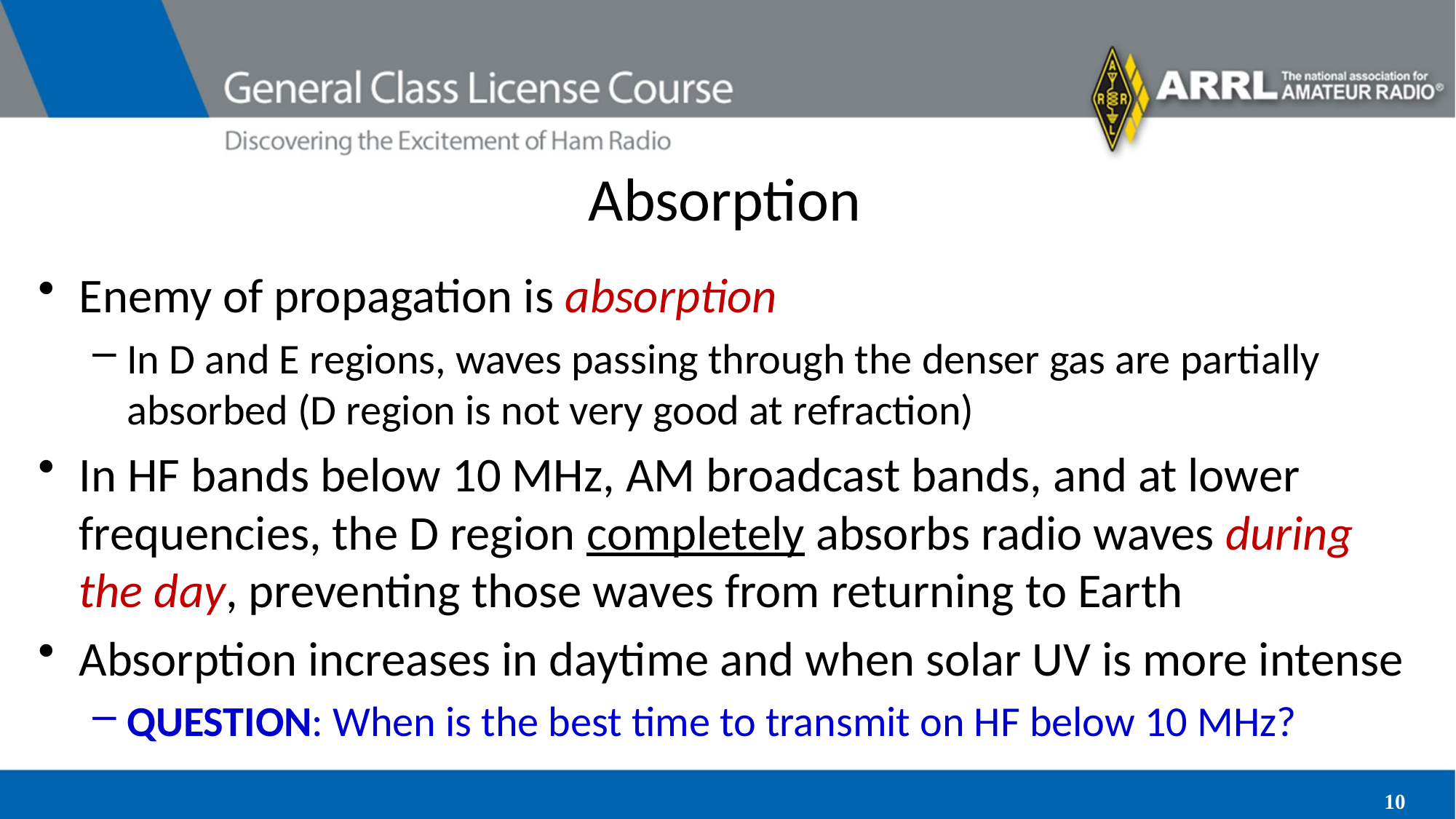

# Absorption
Enemy of propagation is absorption
In D and E regions, waves passing through the denser gas are partially absorbed (D region is not very good at refraction)
In HF bands below 10 MHz, AM broadcast bands, and at lower frequencies, the D region completely absorbs radio waves during the day, preventing those waves from returning to Earth
Absorption increases in daytime and when solar UV is more intense
QUESTION: When is the best time to transmit on HF below 10 MHz?